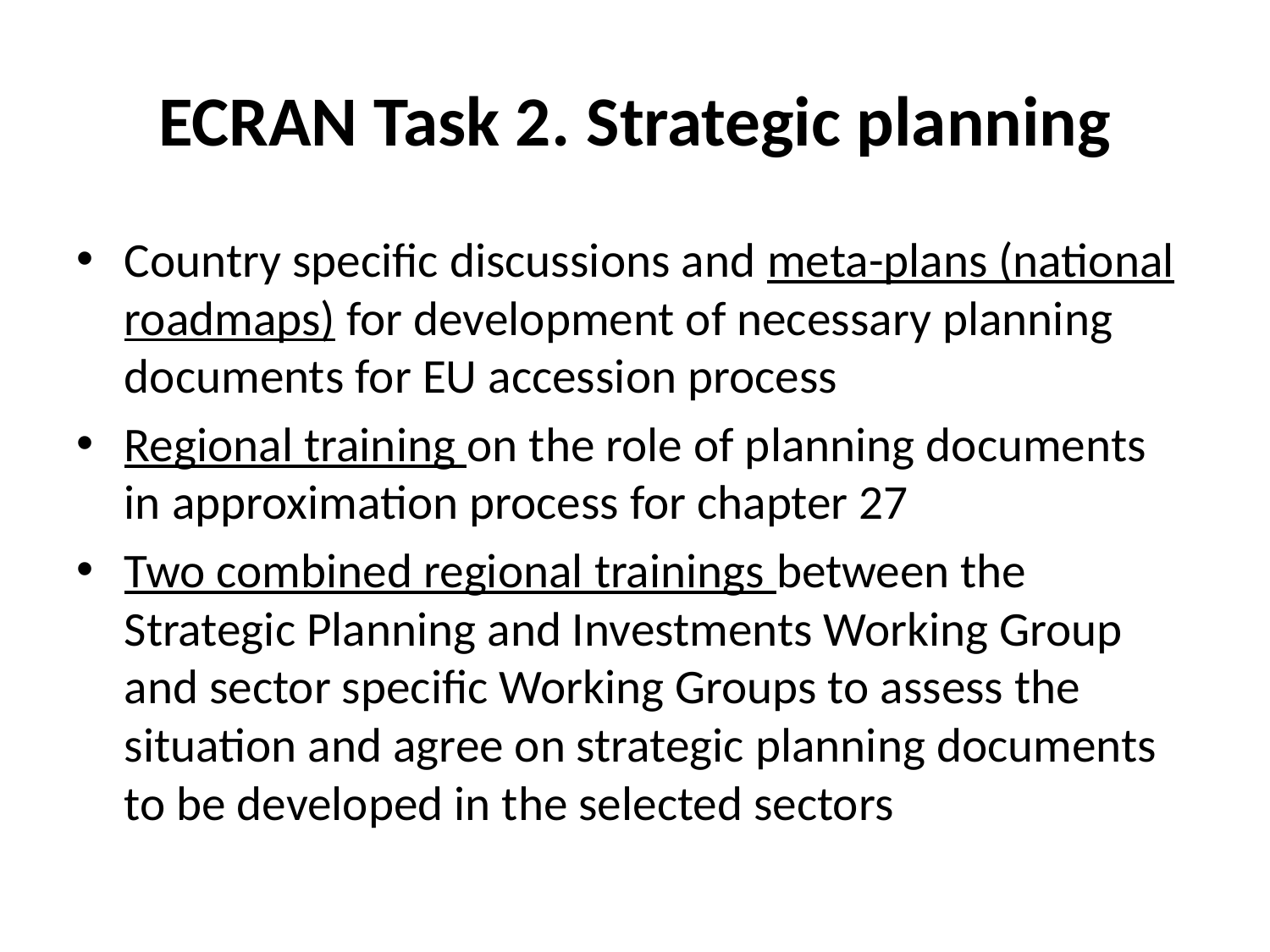

# ECRAN Task 2. Strategic planning
Country specific discussions and meta-plans (national roadmaps) for development of necessary planning documents for EU accession process
Regional training on the role of planning documents in approximation process for chapter 27
Two combined regional trainings between the Strategic Planning and Investments Working Group and sector specific Working Groups to assess the situation and agree on strategic planning documents to be developed in the selected sectors